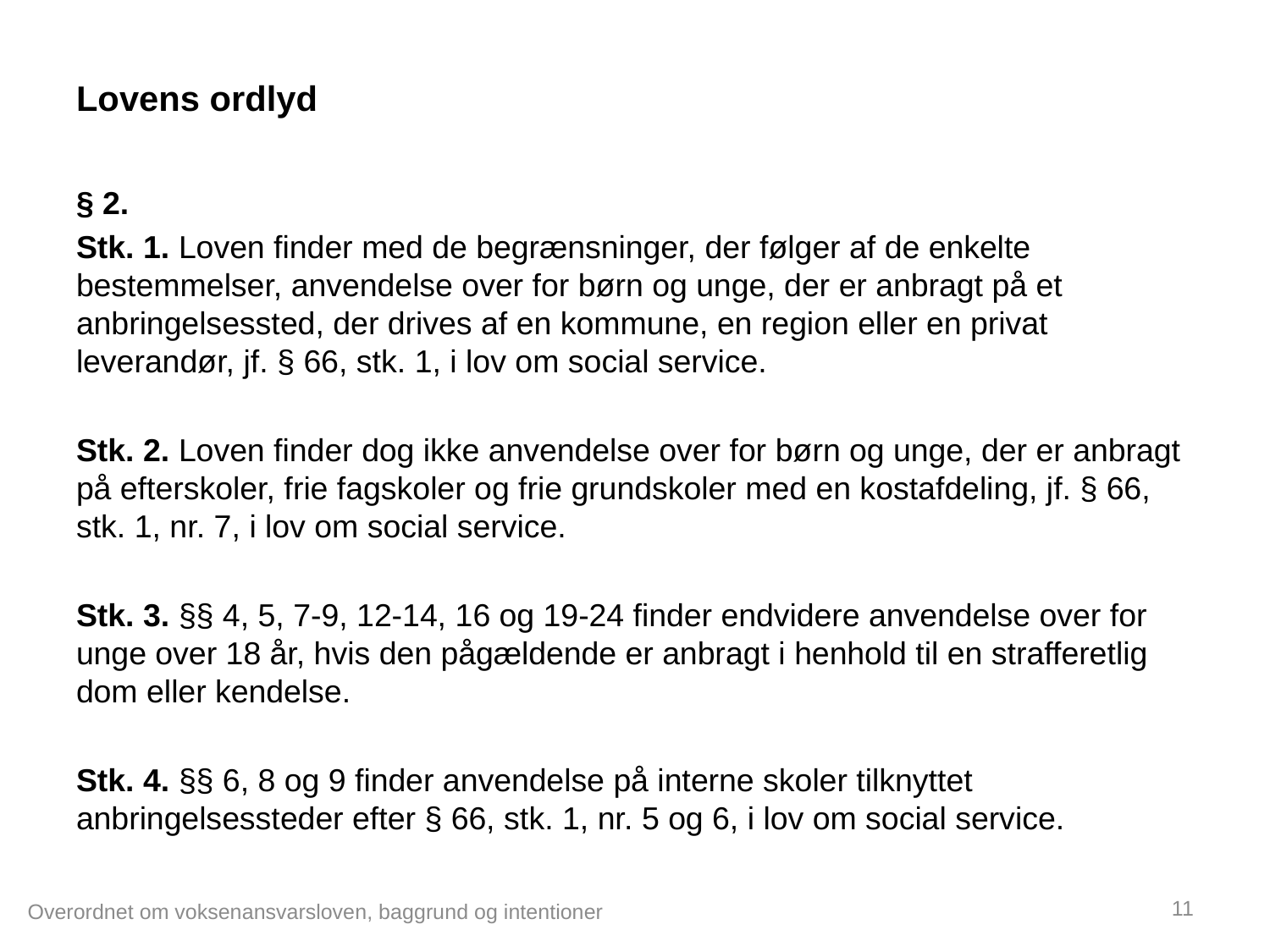

# Lovens ordlyd
§ 2.
Stk. 1. Loven finder med de begrænsninger, der følger af de enkelte bestemmelser, anvendelse over for børn og unge, der er anbragt på et anbringelsessted, der drives af en kommune, en region eller en privat leverandør, jf. § 66, stk. 1, i lov om social service.

Stk. 2. Loven finder dog ikke anvendelse over for børn og unge, der er anbragt på efterskoler, frie fagskoler og frie grundskoler med en kostafdeling, jf. § 66, stk. 1, nr. 7, i lov om social service.

Stk. 3. §§ 4, 5, 7-9, 12-14, 16 og 19-24 finder endvidere anvendelse over for unge over 18 år, hvis den pågældende er anbragt i henhold til en strafferetlig dom eller kendelse.

Stk. 4. §§ 6, 8 og 9 finder anvendelse på interne skoler tilknyttet anbringelsessteder efter § 66, stk. 1, nr. 5 og 6, i lov om social service.

11
Overordnet om voksenansvarsloven, baggrund og intentioner